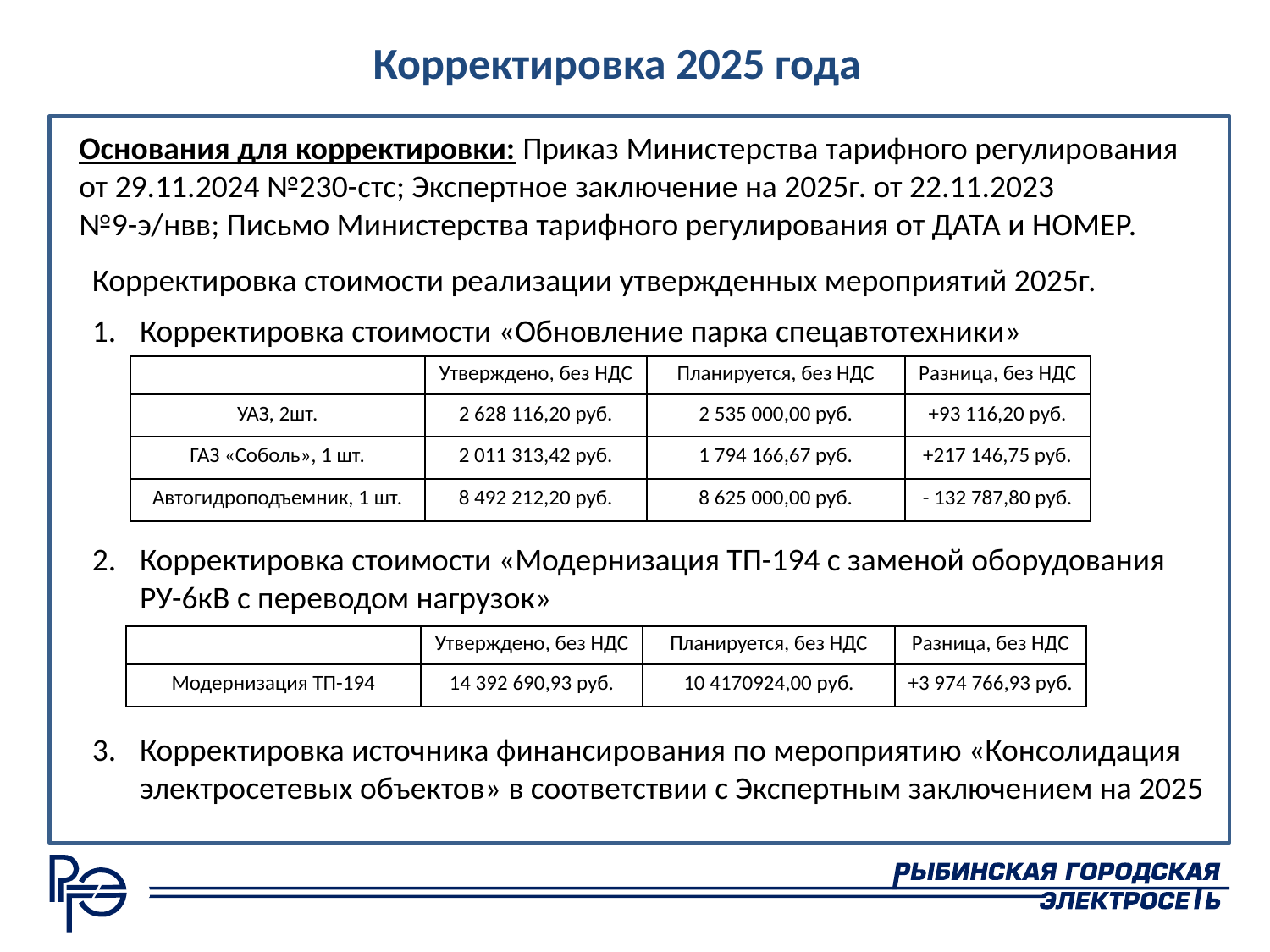

Корректировка 2025 года

Основания для корректировки: Приказ Министерства тарифного регулирования от 29.11.2024 №230-стс; Экспертное заключение на 2025г. от 22.11.2023 №9-э/нвв; Письмо Министерства тарифного регулирования от ДАТА и НОМЕР.
Корректировка стоимости реализации утвержденных мероприятий 2025г.

Корректировка стоимости «Обновление парка спецавтотехники»

Корректировка стоимости «Модернизация ТП-194 с заменой оборудования РУ-6кВ с переводом нагрузок»

Корректировка источника финансирования по мероприятию «Консолидация электросетевых объектов» в соответствии с Экспертным заключением на 2025
|  | Утверждено, без НДС | Планируется, без НДС | Разница, без НДС |
| --- | --- | --- | --- |
| УАЗ, 2шт. | 2 628 116,20 руб. | 2 535 000,00 руб. | +93 116,20 руб. |
| ГАЗ «Соболь», 1 шт. | 2 011 313,42 руб. | 1 794 166,67 руб. | +217 146,75 руб. |
| Автогидроподъемник, 1 шт. | 8 492 212,20 руб. | 8 625 000,00 руб. | - 132 787,80 руб. |
|  | Утверждено, без НДС | Планируется, без НДС | Разница, без НДС |
| --- | --- | --- | --- |
| Модернизация ТП-194 | 14 392 690,93 руб. | 10 4170924,00 руб. | +3 974 766,93 руб. |